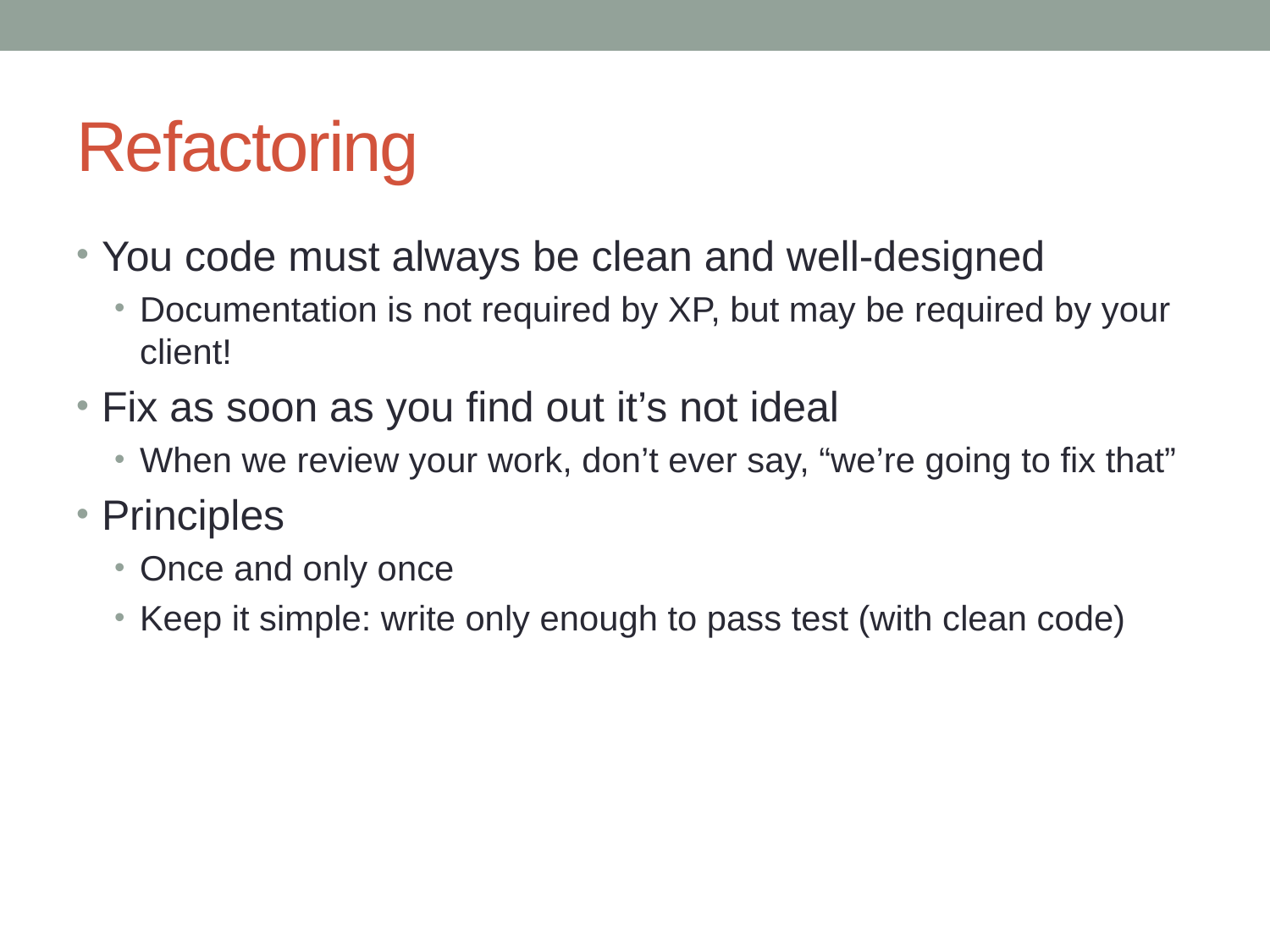

# Refactoring
You code must always be clean and well-designed
Documentation is not required by XP, but may be required by your client!
Fix as soon as you find out it’s not ideal
When we review your work, don’t ever say, “we’re going to fix that”
Principles
Once and only once
Keep it simple: write only enough to pass test (with clean code)